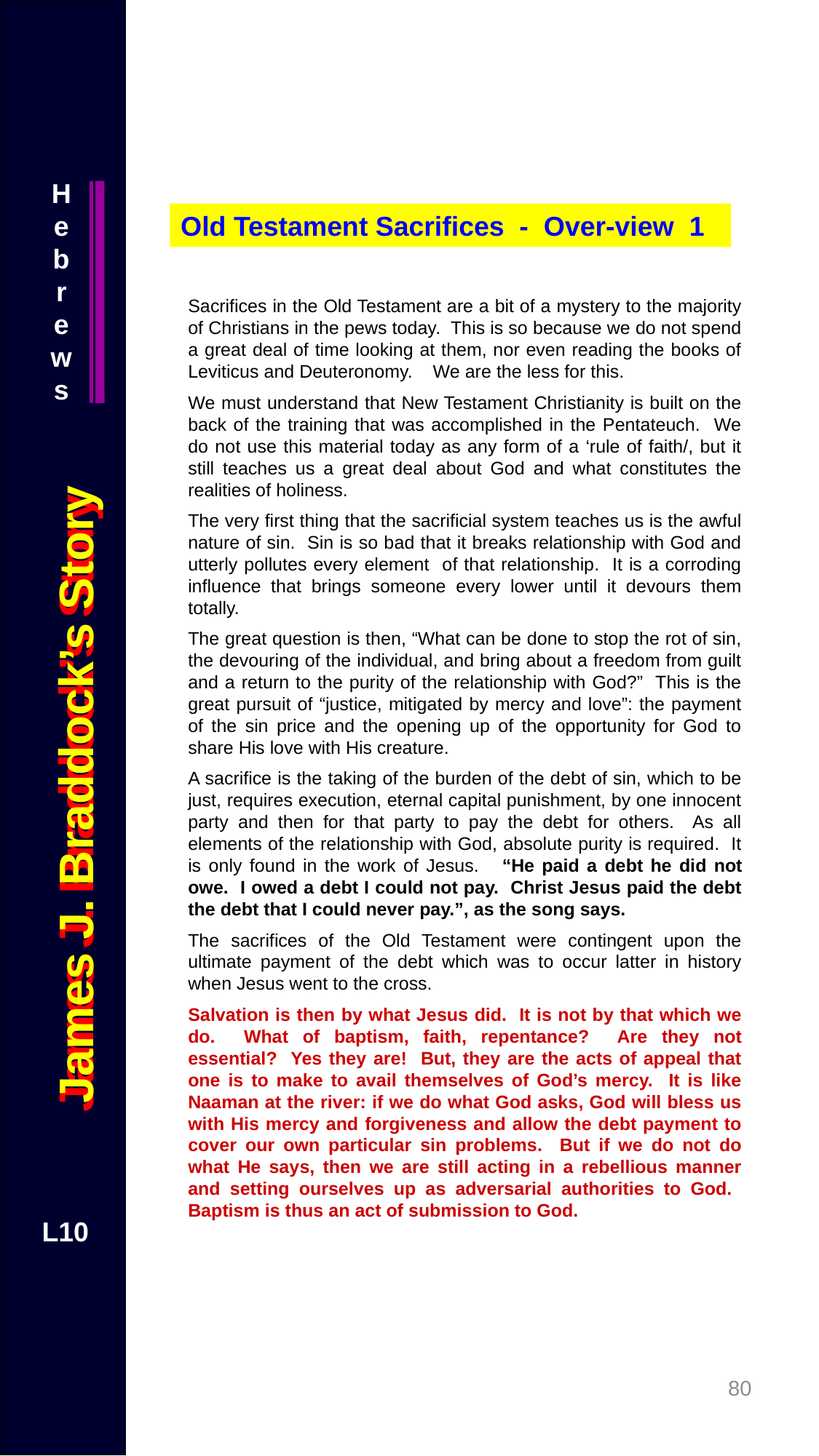

Hebrews

Old Testament Sacrifices  -  Over-view  1
Sacrifices in the Old Testament are a bit of a mystery to the majority of Christians in the pews today.  This is so because we do not spend a great deal of time looking at them, nor even reading the books of Leviticus and Deuteronomy.    We are the less for this.
We must understand that New Testament Christianity is built on the back of the training that was accomplished in the Pentateuch.  We do not use this material today as any form of a ‘rule of faith/, but it still teaches us a great deal about God and what constitutes the realities of holiness.
The very first thing that the sacrificial system teaches us is the awful nature of sin.  Sin is so bad that it breaks relationship with God and utterly pollutes every element  of that relationship.  It is a corroding influence that brings someone every lower until it devours them totally.
The great question is then, “What can be done to stop the rot of sin, the devouring of the individual, and bring about a freedom from guilt and a return to the purity of the relationship with God?”  This is the great pursuit of “justice, mitigated by mercy and love”: the payment of the sin price and the opening up of the opportunity for God to share His love with His creature.
A sacrifice is the taking of the burden of the debt of sin, which to be just, requires execution, eternal capital punishment, by one innocent party and then for that party to pay the debt for others.  As all elements of the relationship with God, absolute purity is required.  It is only found in the work of Jesus.   “He paid a debt he did not owe.  I owed a debt I could not pay.  Christ Jesus paid the debt the debt that I could never pay.”, as the song says.
The sacrifices of the Old Testament were contingent upon the ultimate payment of the debt which was to occur latter in history when Jesus went to the cross.
Salvation is then by what Jesus did.  It is not by that which we do.  What of baptism, faith, repentance?  Are they not essential?  Yes they are!  But, they are the acts of appeal that one is to make to avail themselves of God’s mercy.  It is like Naaman at the river: if we do what God asks, God will bless us with His mercy and forgiveness and allow the debt payment to cover our own particular sin problems.  But if we do not do what He says, then we are still acting in a rebellious manner and setting ourselves up as adversarial authorities to God.  Baptism is thus an act of submission to God.
James J. Braddock’s Story
James J. Braddock’s Story
L10
80